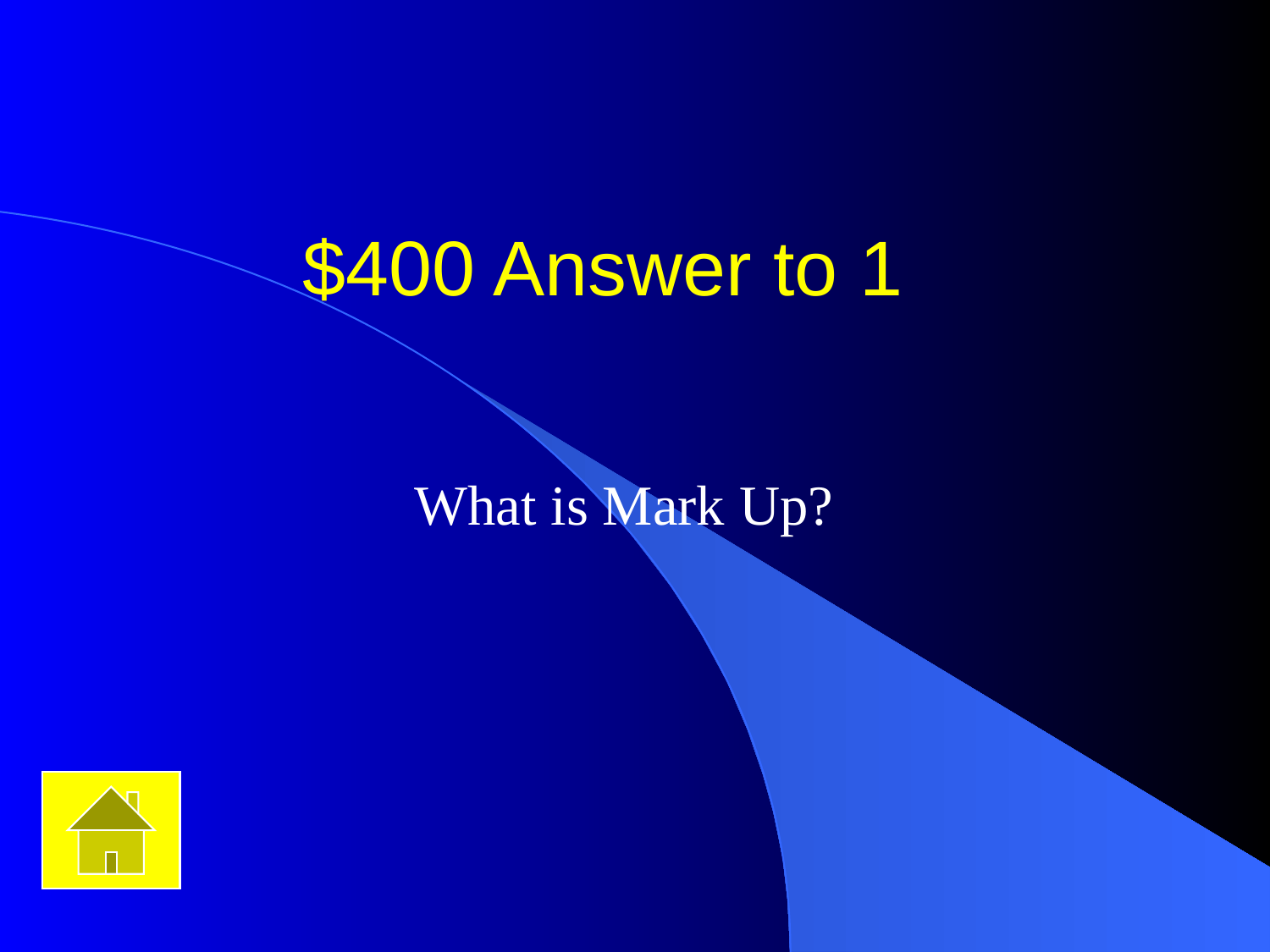

# $400 Answer to 1
What is Mark Up?